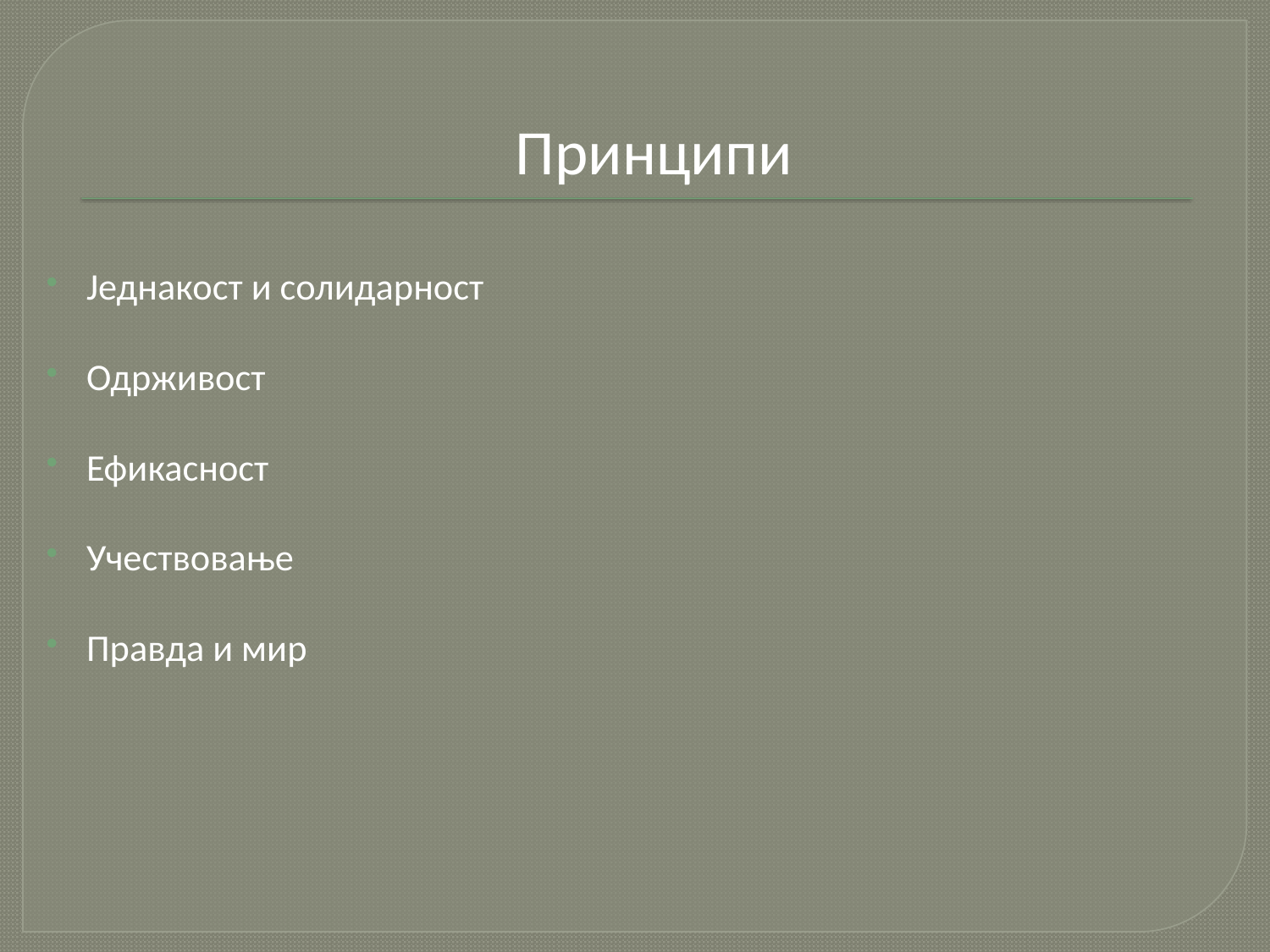

# Принципи

Једнакост и солидарност

Одрживост

Ефикасност

Учествовање

Правда и мир